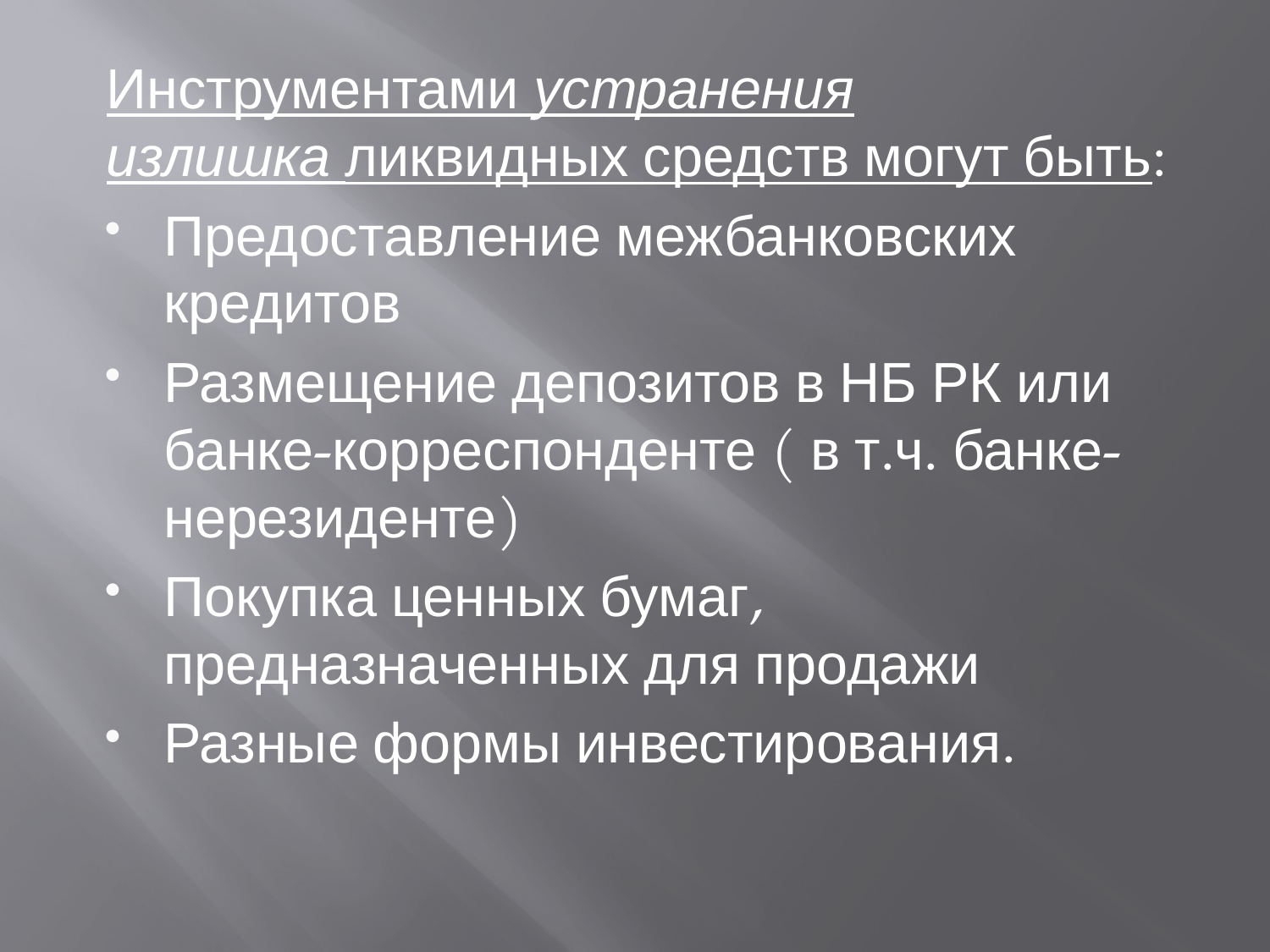

Инструментами устранения излишка ликвидных средств могут быть:
Предоставление межбанковских кредитов
Размещение депозитов в НБ РК или банке-корреспонденте ( в т.ч. банке-нерезиденте)
Покупка ценных бумаг, предназначенных для продажи
Разные формы инвестирования.